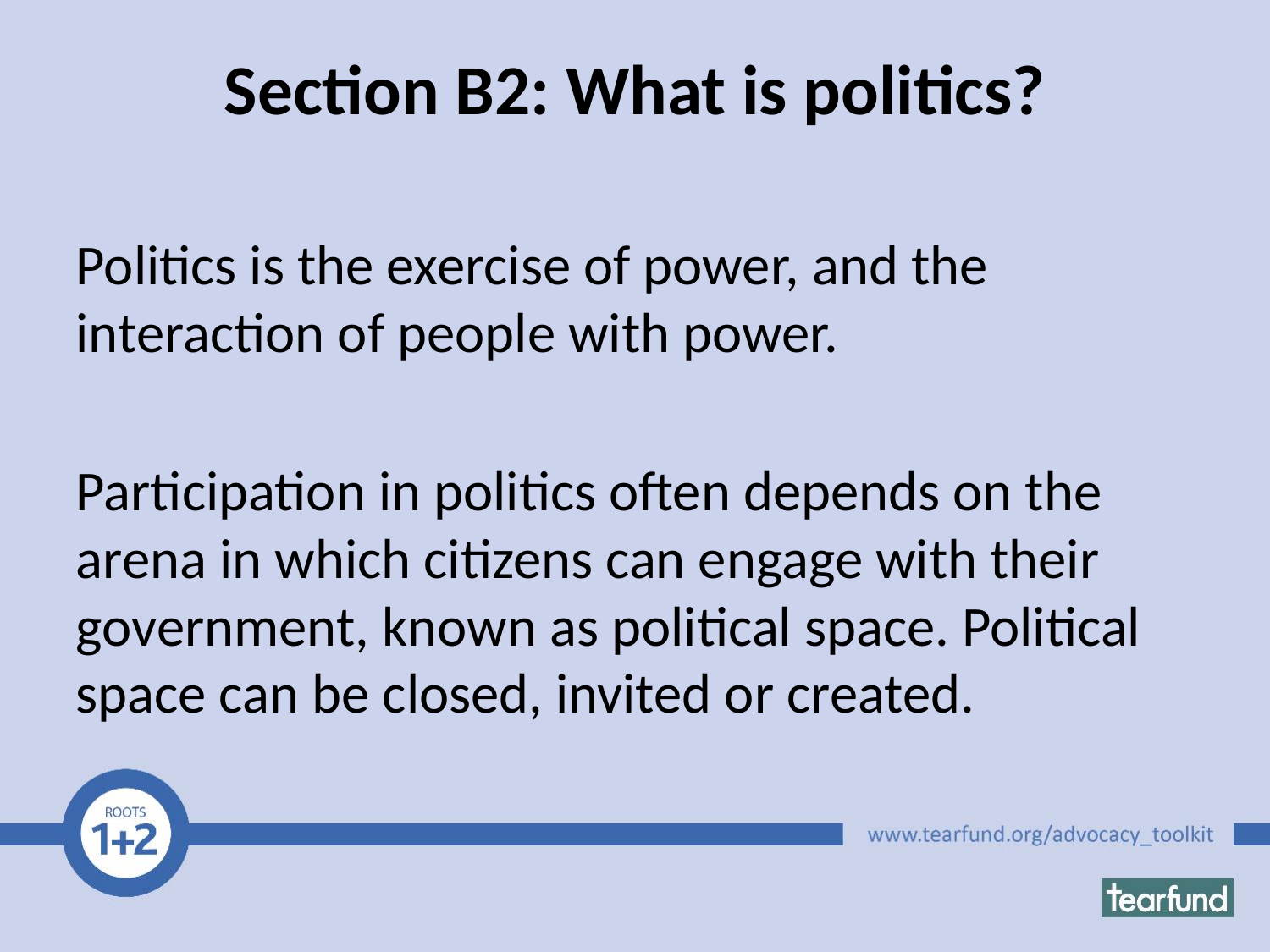

# Section B2: What is politics?
Politics is the exercise of power, and the interaction of people with power.

Participation in politics often depends on the arena in which citizens can engage with their government, known as political space. Political space can be closed, invited or created.